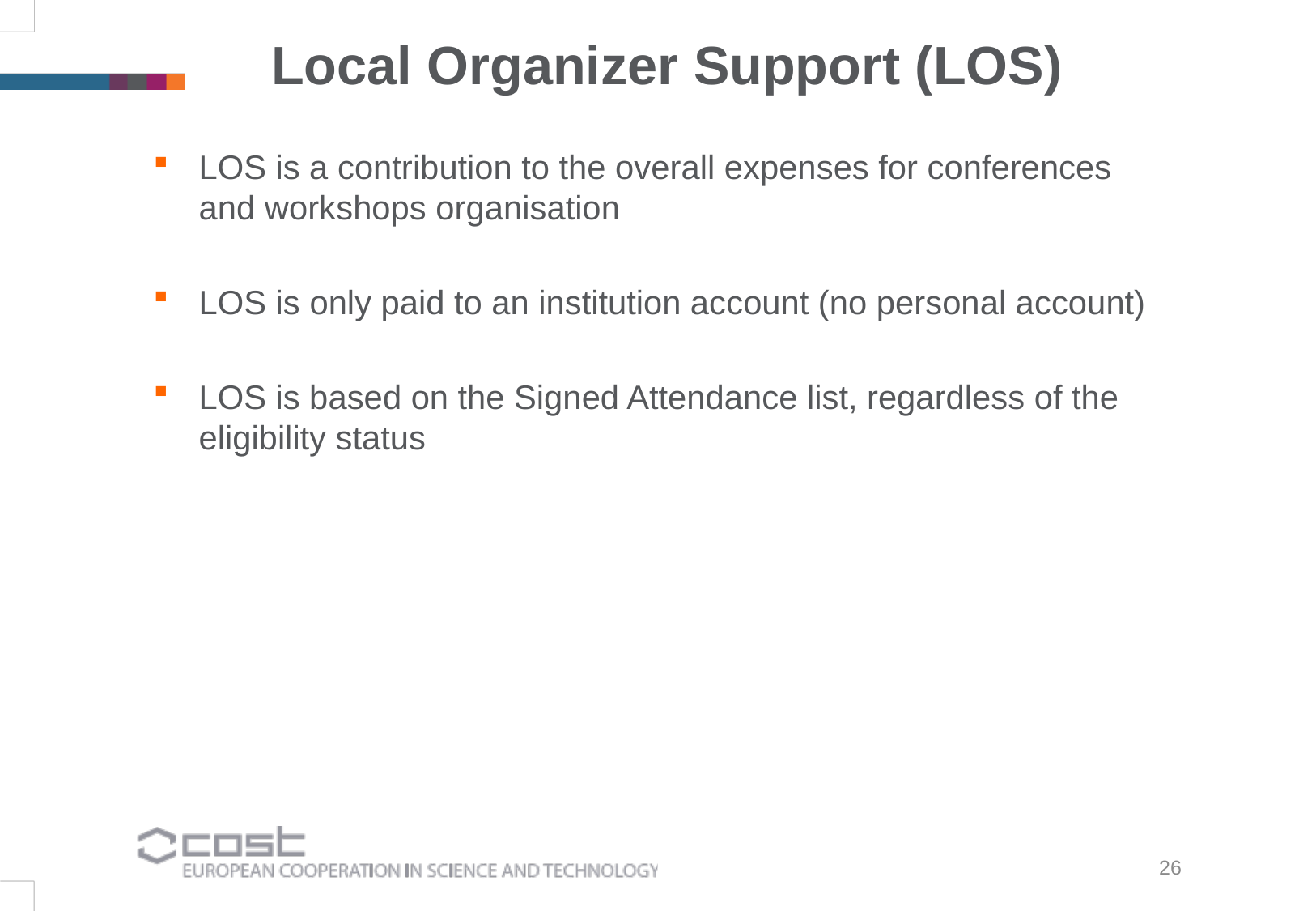

Local Organizer Support (LOS)

LOS is a contribution to the overall expenses for conferences and workshops organisation

LOS is only paid to an institution account (no personal account)

LOS is based on the Signed Attendance list, regardless of the eligibility status

26